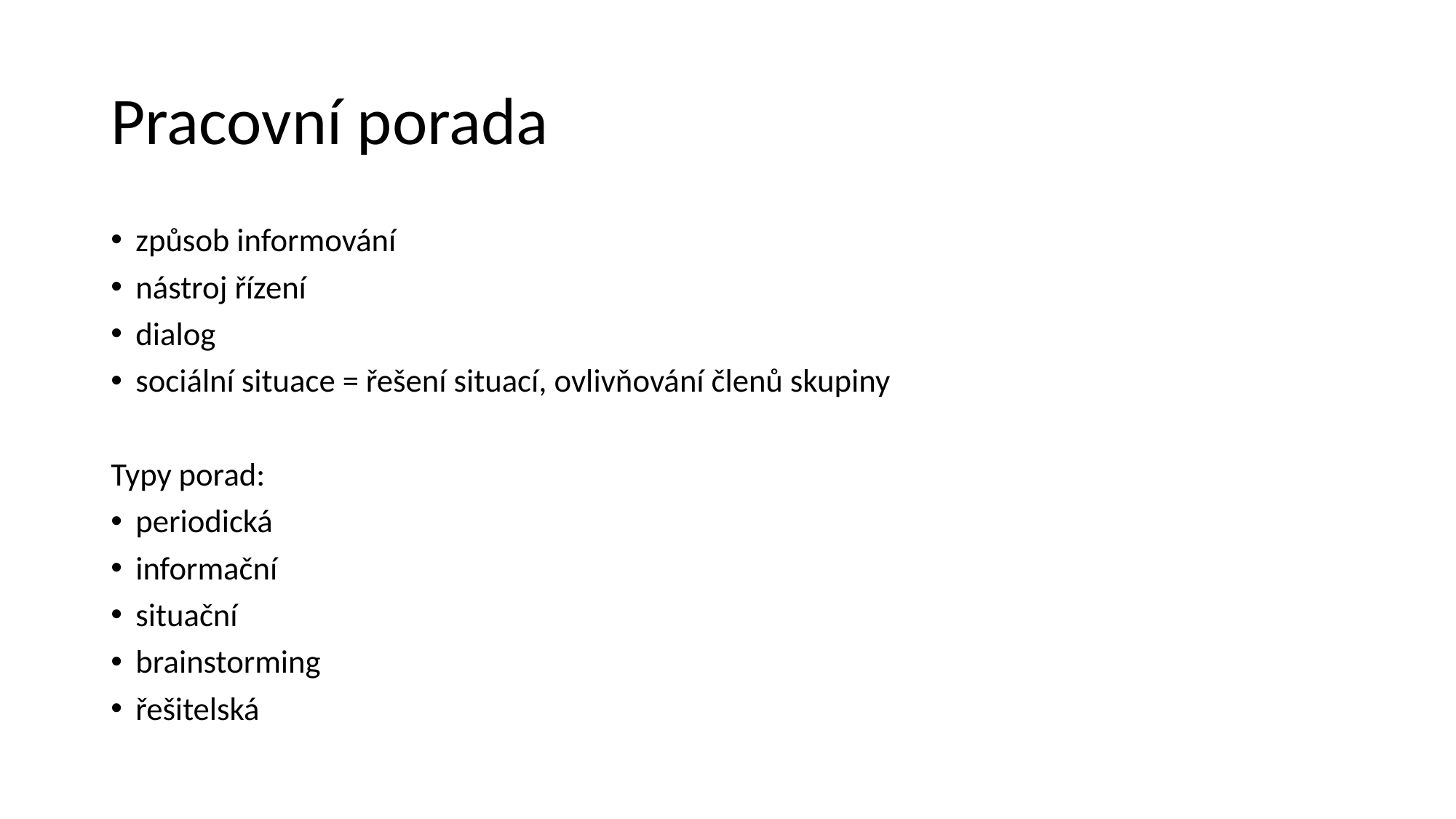

# Pracovní porada
způsob informování
nástroj řízení
dialog
sociální situace = řešení situací, ovlivňování členů skupiny

Typy porad:
periodická
informační
situační
brainstorming
řešitelská